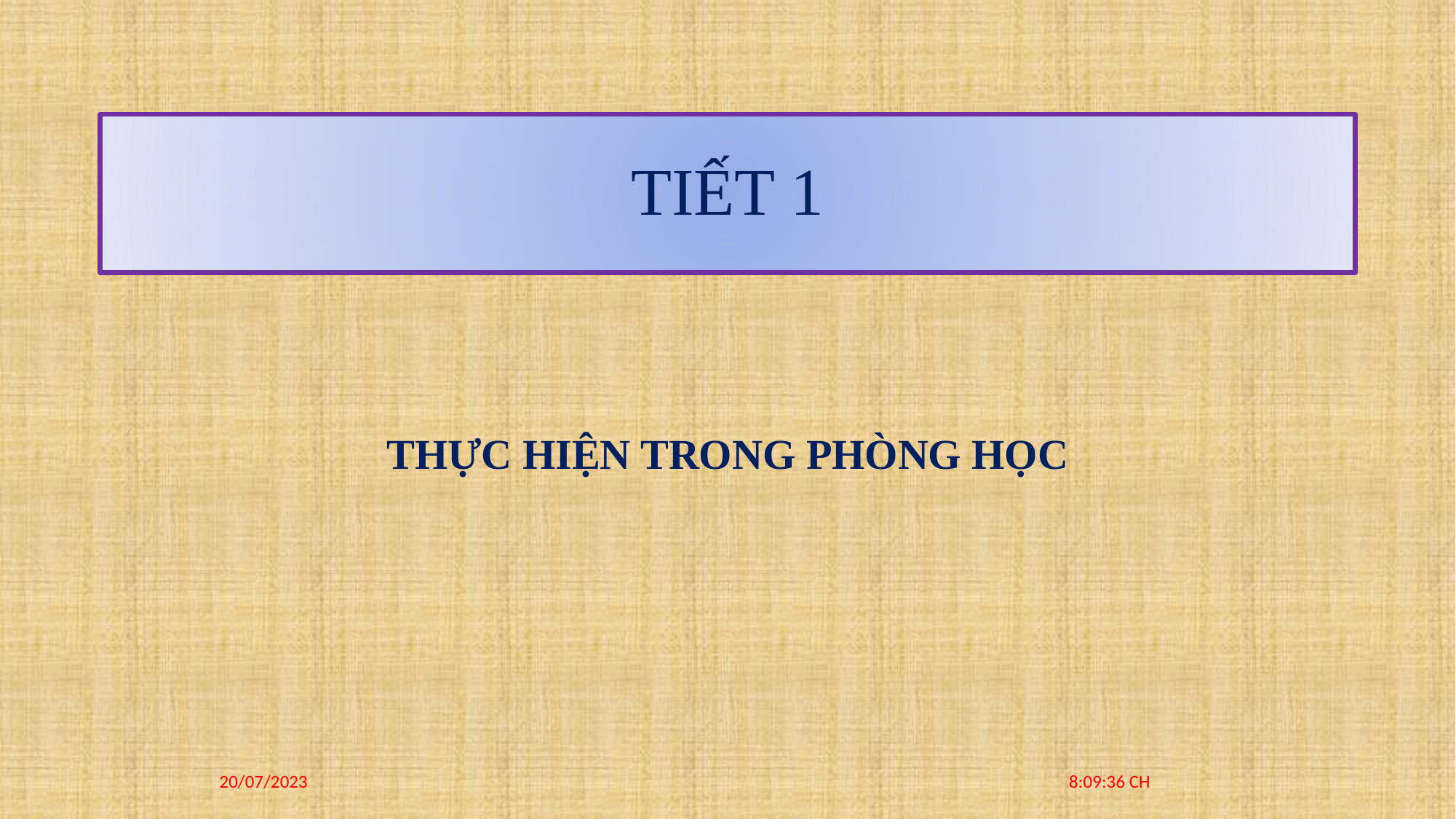

# TIẾT 1
THỰC HIỆN TRONG PHÒNG HỌC
20/07/2023
8:09:36 CH